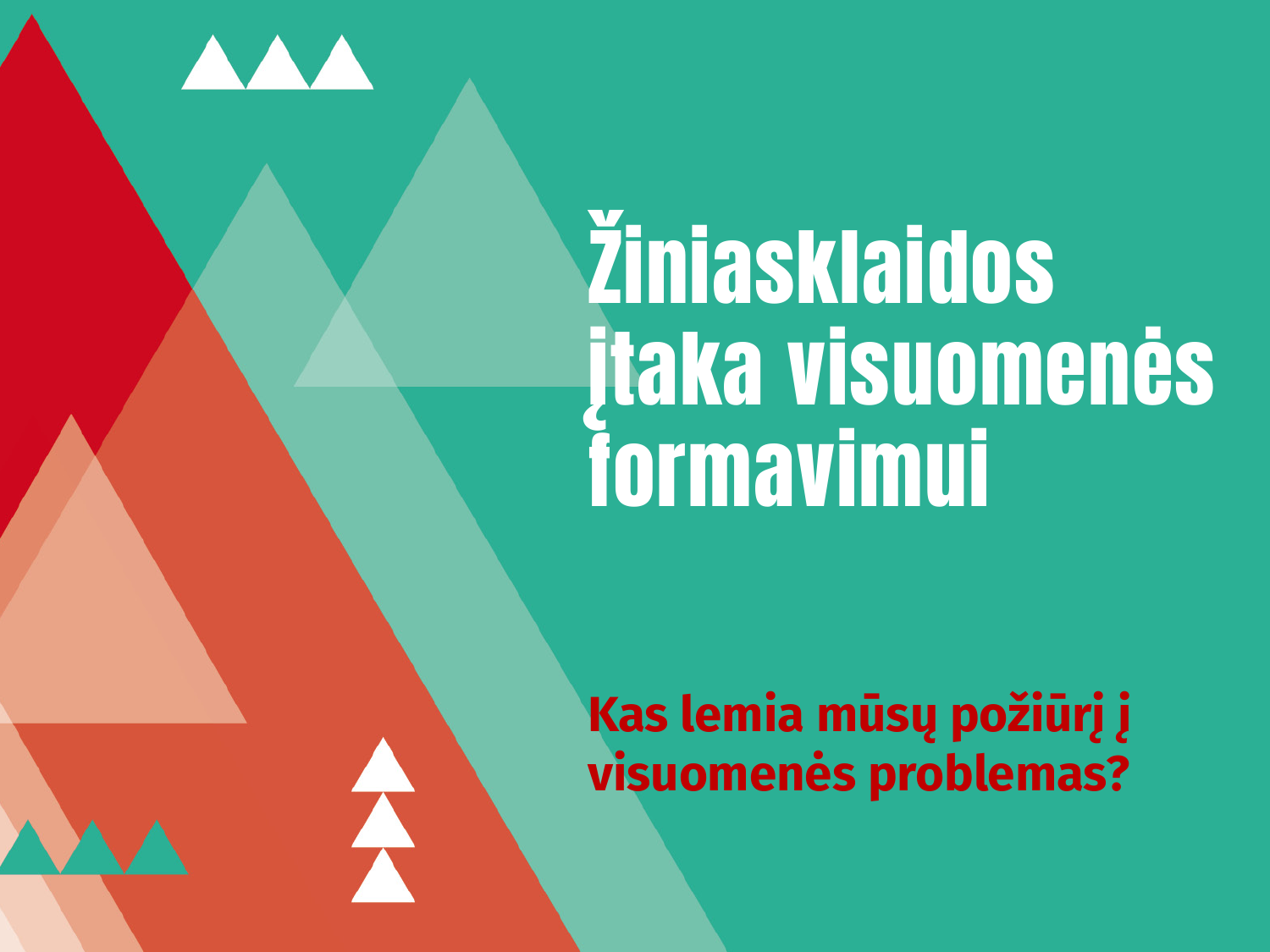

# Žiniasklaidos įtaka visuomenės formavimui
Kas lemia mūsų požiūrį į visuomenės problemas?